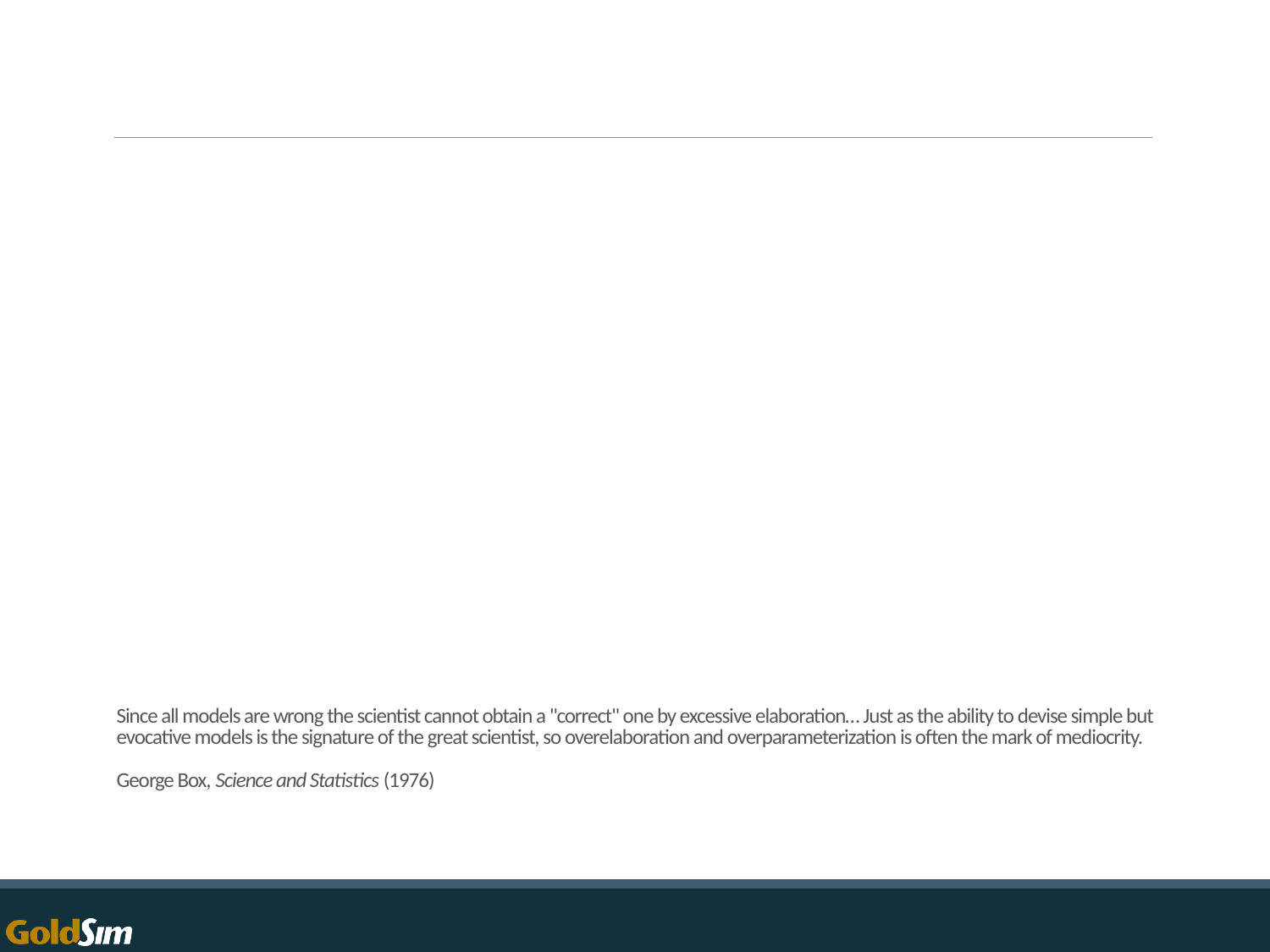

# Since all models are wrong the scientist cannot obtain a "correct" one by excessive elaboration… Just as the ability to devise simple but evocative models is the signature of the great scientist, so overelaboration and overparameterization is often the mark of mediocrity.   George Box, Science and Statistics (1976)